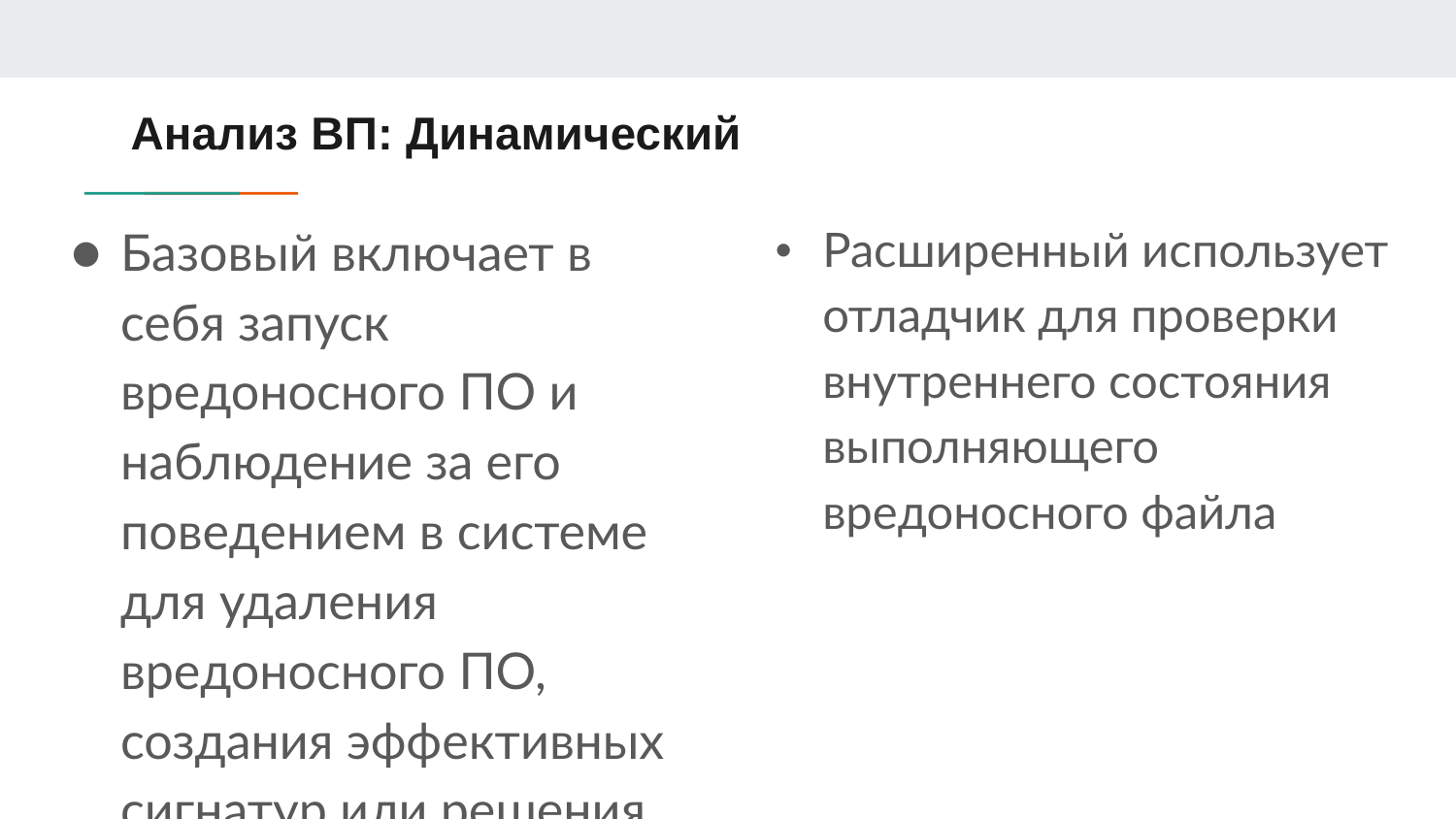

# Анализ ВП: Динамический
Базовый включает в себя запуск вредоносного ПО и наблюдение за его поведением в системе для удаления вредоносного ПО, создания эффективных сигнатур или решения обеих этих задач.
Расширенный использует отладчик для проверки внутреннего состояния выполняющего вредоносного файла